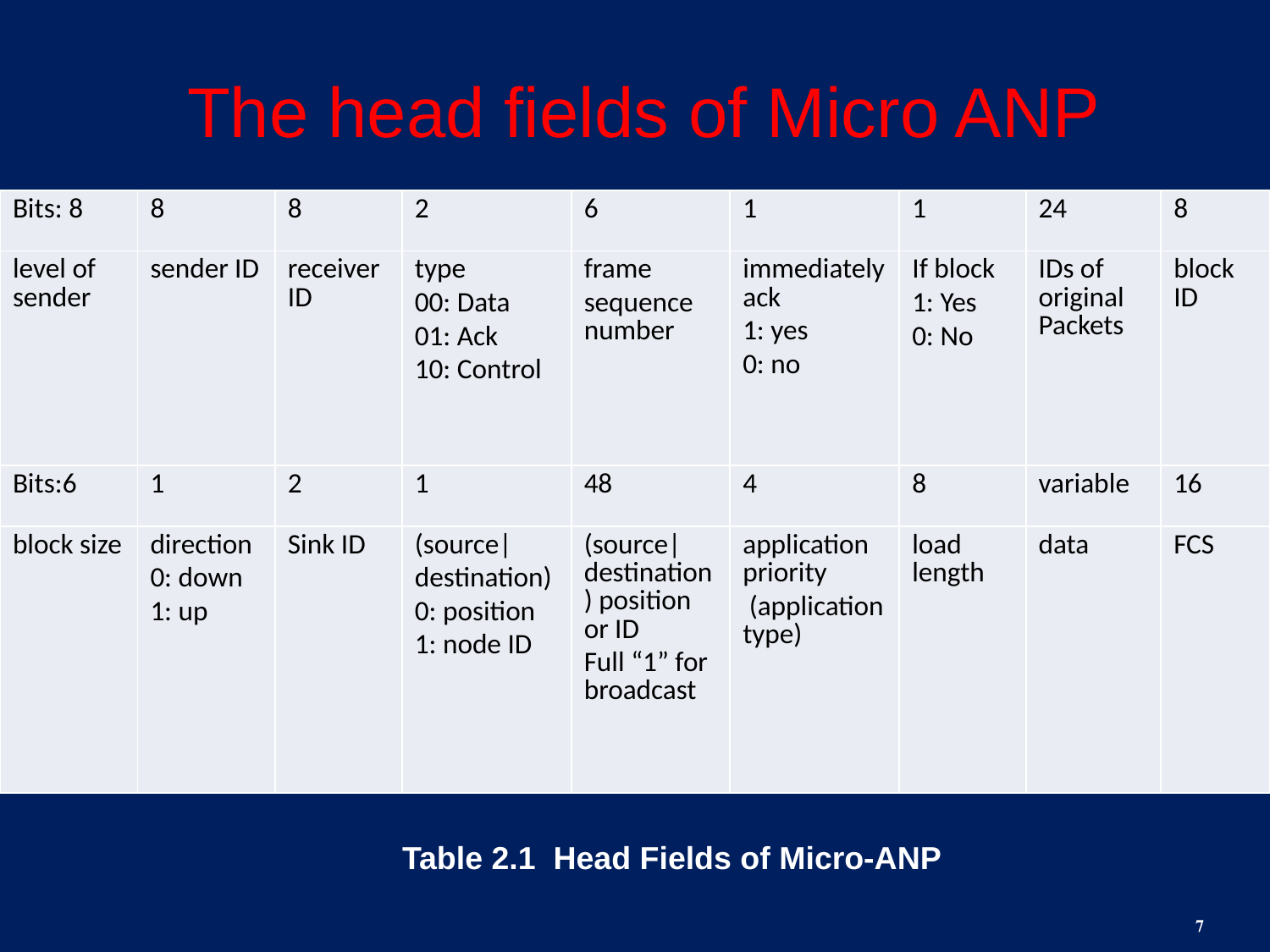

# The head fields of Micro ANP
| Bits: 8 | 8 | 8 | 2 | 6 | 1 | 1 | 24 | 8 |
| --- | --- | --- | --- | --- | --- | --- | --- | --- |
| level of sender | sender ID | receiver ID | type 00: Data 01: Ack 10: Control | frame sequence number | immediately ack 1: yes 0: no | If block 1: Yes 0: No | IDs of original Packets | block ID |
| Bits:6 | 1 | 2 | 1 | 48 | 4 | 8 | variable | 16 |
| block size | direction 0: down 1: up | Sink ID | (source| destination) 0: position 1: node ID | (source|destination) position or ID Full “1” for broadcast | application priority (application type) | load length | data | FCS |
Table 2.1  Head Fields of Micro-ANP